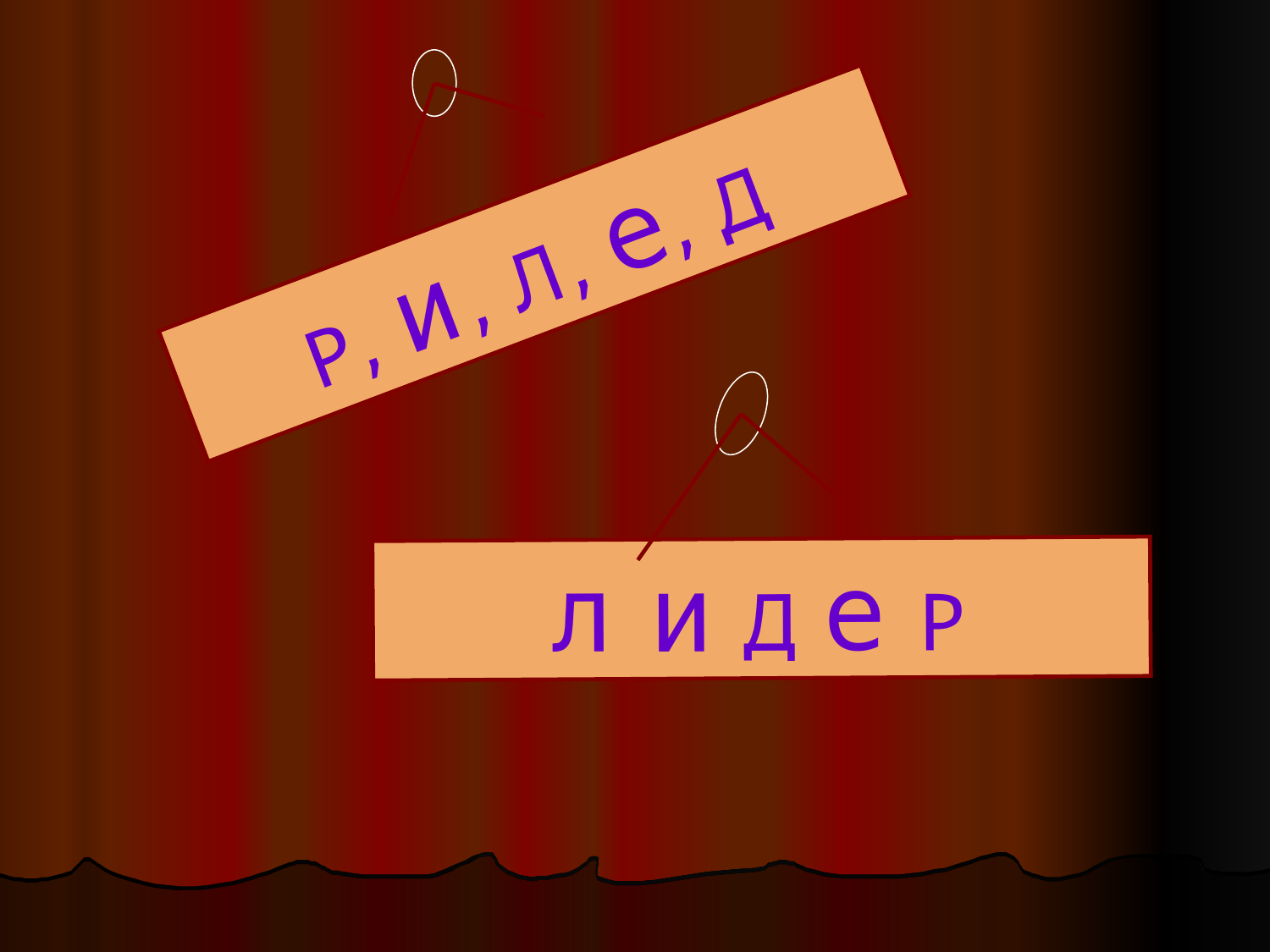

Р, и, Л, е, Д

л и Д е Р